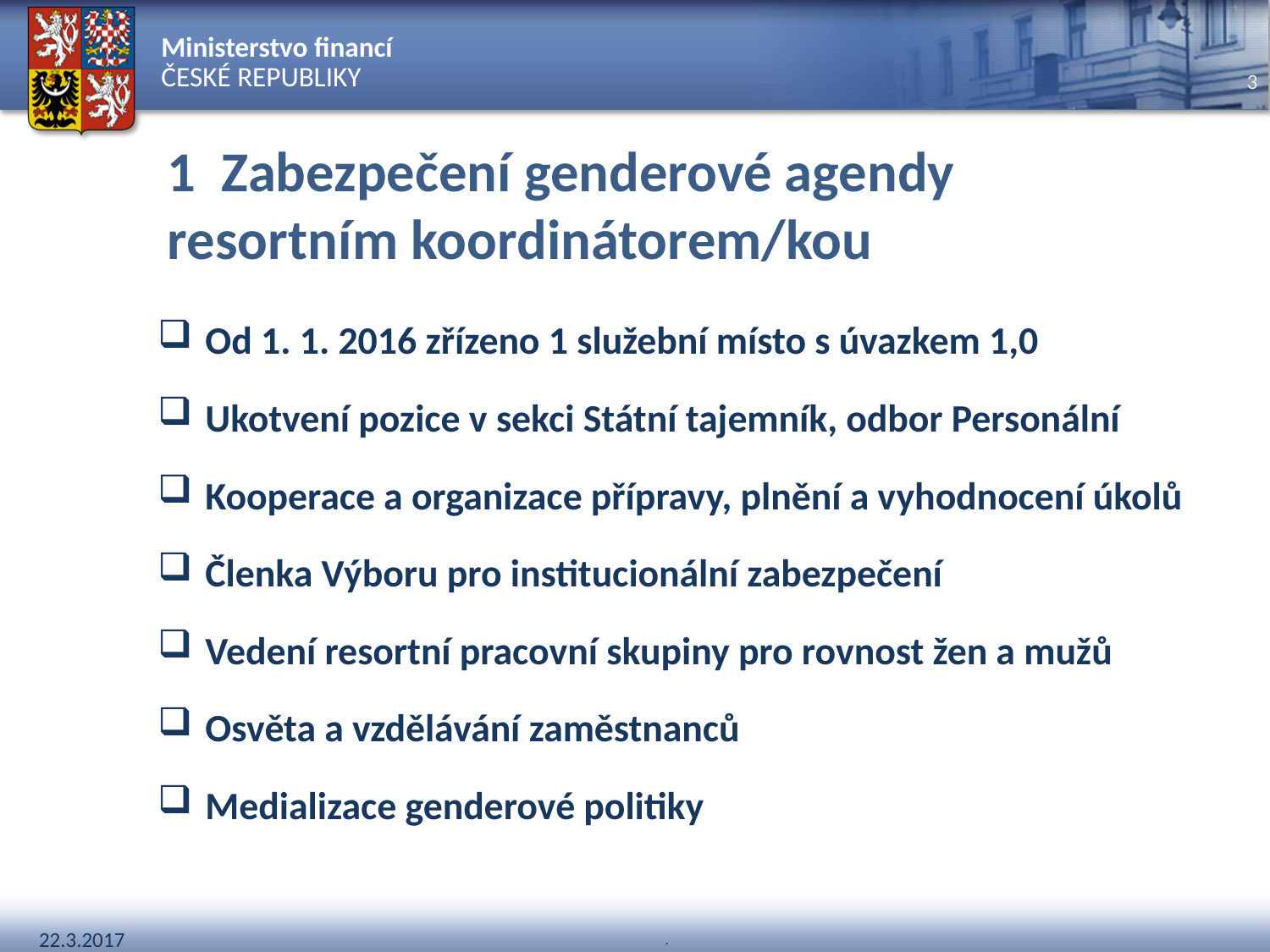

# 1  Zabezpečení genderové agendy  resortním koordinátorem/kou
Od 1. 1. 2016 zřízeno 1 služební místo s úvazkem 1,0
Ukotvení pozice v sekci Státní tajemník, odbor Personální
Kooperace a organizace přípravy, plnění a vyhodnocení úkolů
Členka Výboru pro institucionální zabezpečení
Vedení resortní pracovní skupiny pro rovnost žen a mužů
Osvěta a vzdělávání zaměstnanců
Medializace genderové politiky

Požadavky a potřeby zaměstnanců/kyň)
Přidaná hodnota zaměstnavatele (atraktivita)

.